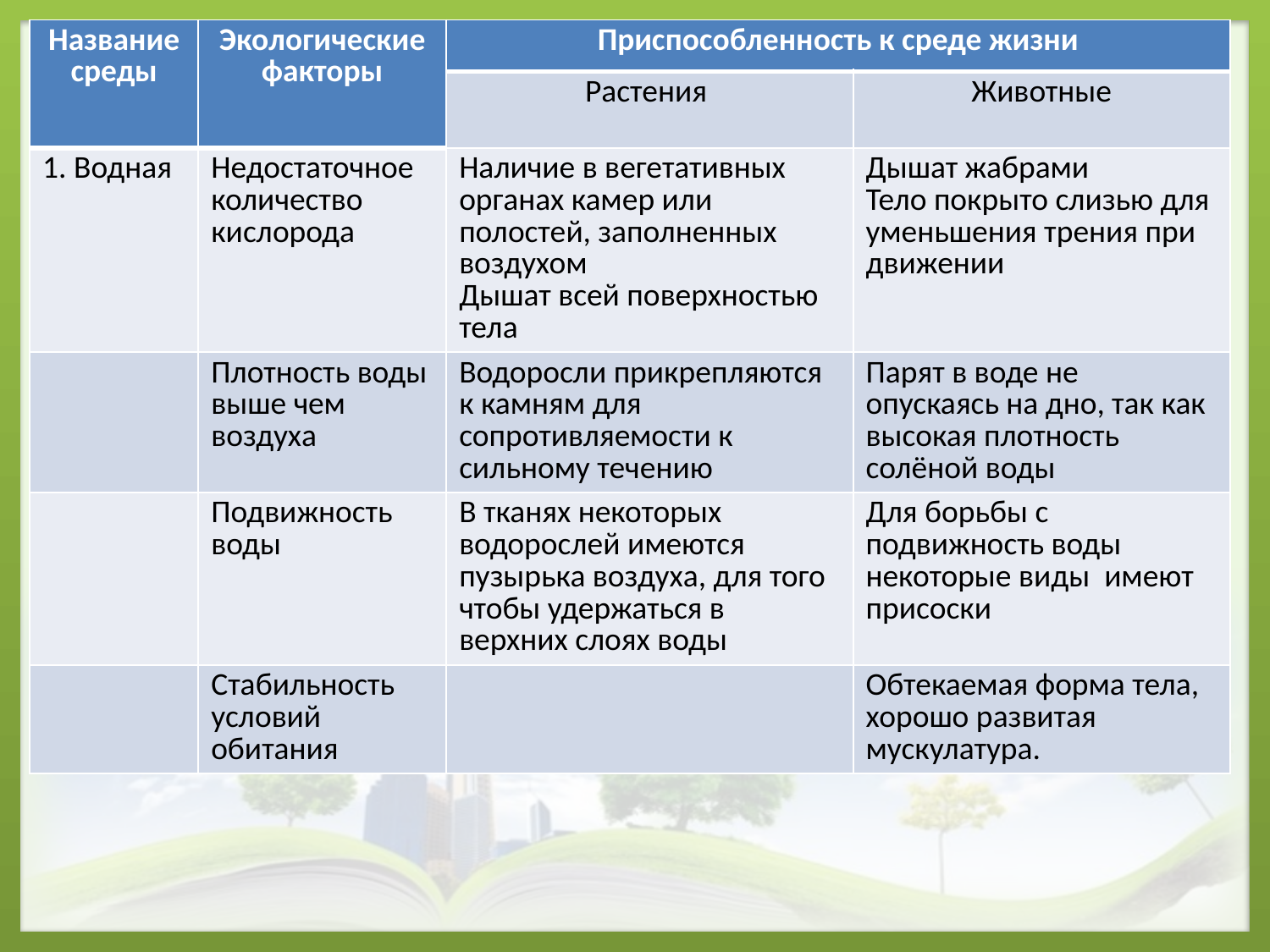

| Название среды | Экологические факторы | Приспособленность к среде жизни |  |
| --- | --- | --- | --- |
|  |  | Растения | Животные |
| 1. Водная | Недостаточное количество кислорода | Наличие в вегетативных органах камер или полостей, заполненных воздухом Дышат всей поверхностью тела | Дышат жабрами Тело покрыто слизью для уменьшения трения при движении |
|  | Плотность воды выше чем воздуха | Водоросли прикрепляются к камням для сопротивляемости к сильному течению | Парят в воде не опускаясь на дно, так как высокая плотность солёной воды |
|  | Подвижность воды | В тканях некоторых водорослей имеются пузырька воздуха, для того чтобы удержаться в верхних слоях воды | Для борьбы с подвижность воды некоторые виды имеют присоски |
|  | Стабильность условий обитания |  | Обтекаемая форма тела, хорошо развитая мускулатура. |